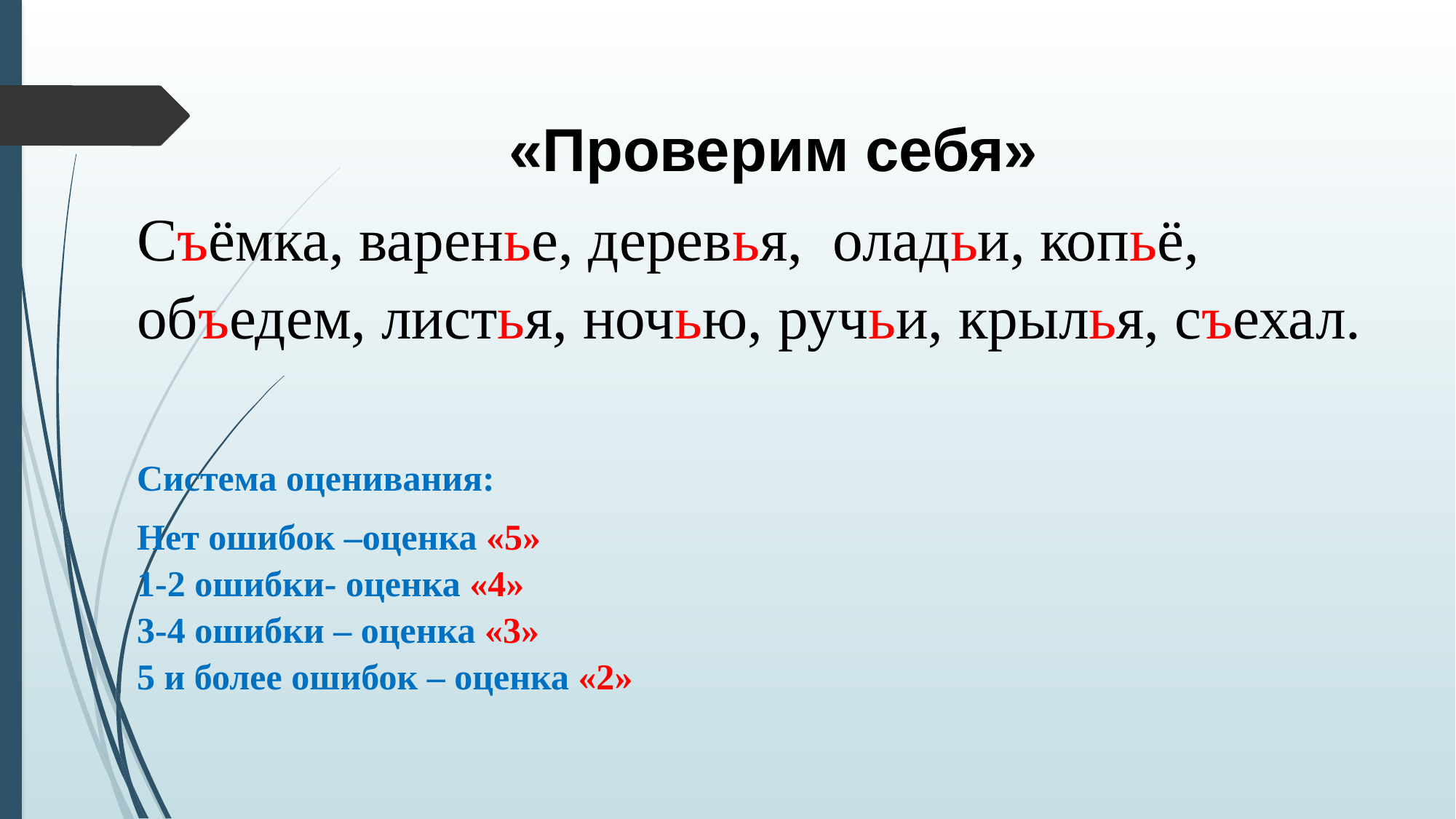

«Проверим себя»
Съёмка, варенье, деревья,  оладьи, копьё,     объедем, листья, ночью, ручьи, крылья, съехал.

Система оценивания:
Нет ошибок –оценка «5»
1-2 ошибки- оценка «4»
3-4 ошибки – оценка «3»
5 и более ошибок – оценка «2»